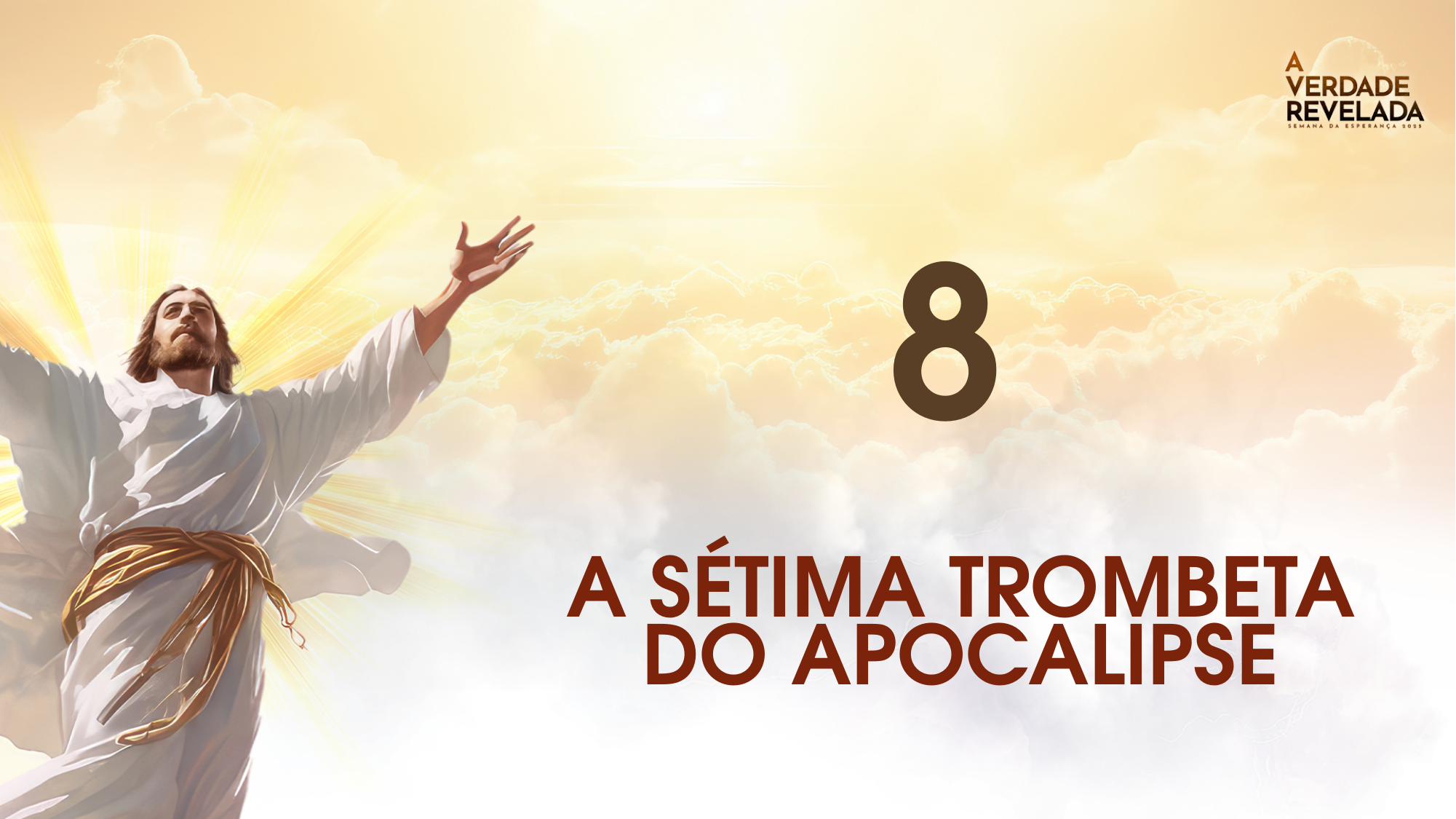

8
# A SÉTIMA TROMBETA DO APOCALIPSE